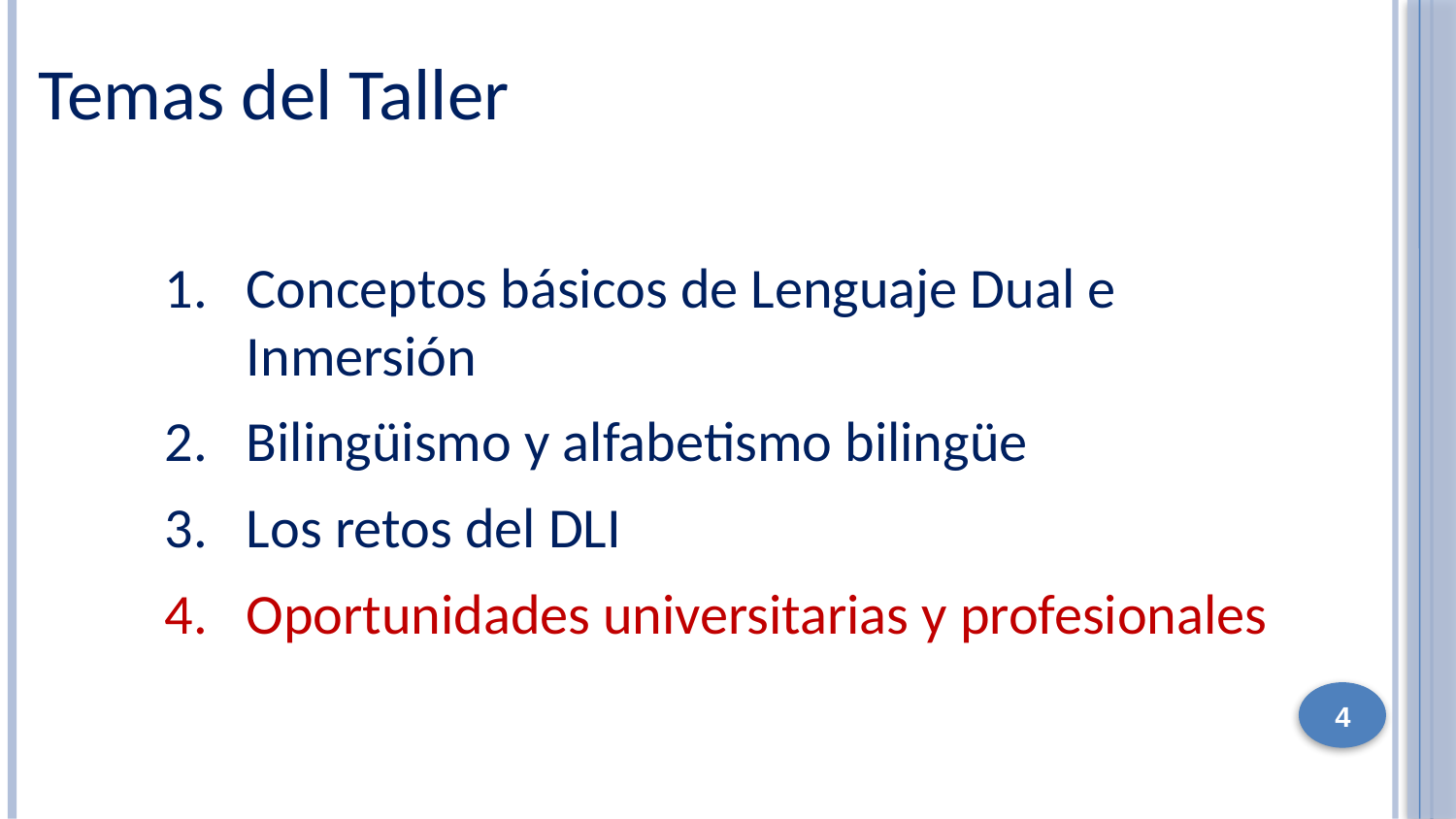

Temas del Taller
Conceptos básicos de Lenguaje Dual e Inmersión
Bilingüismo y alfabetismo bilingüe
Los retos del DLI
Oportunidades universitarias y profesionales
4